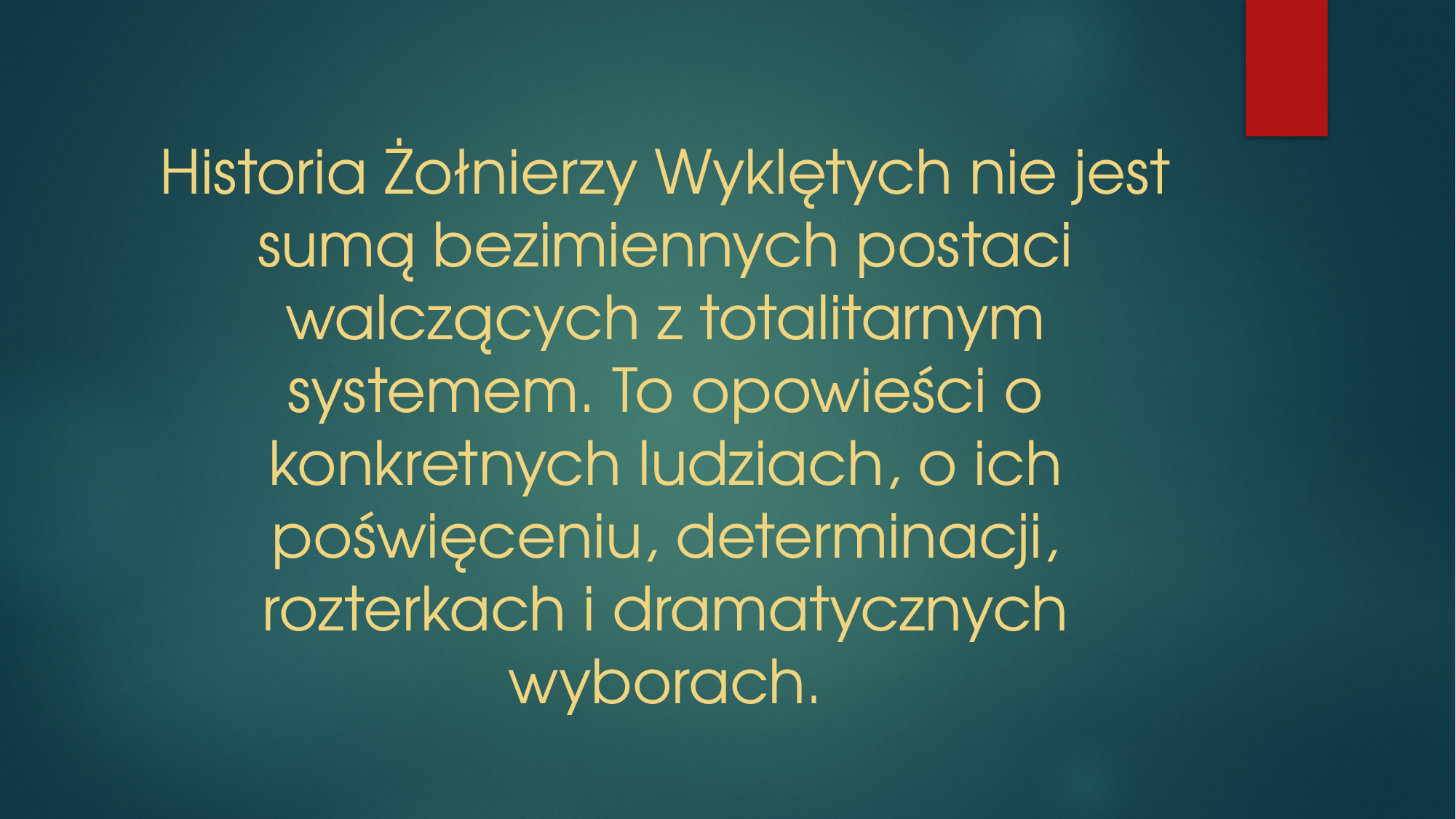

Historia Żołnierzy Wyklętych nie jest sumą bezimiennych postaci walczących z totalitarnym systemem. To opowieści o konkretnych ludziach, o ich poświęceniu, determinacji, rozterkach i dramatycznych wyborach.